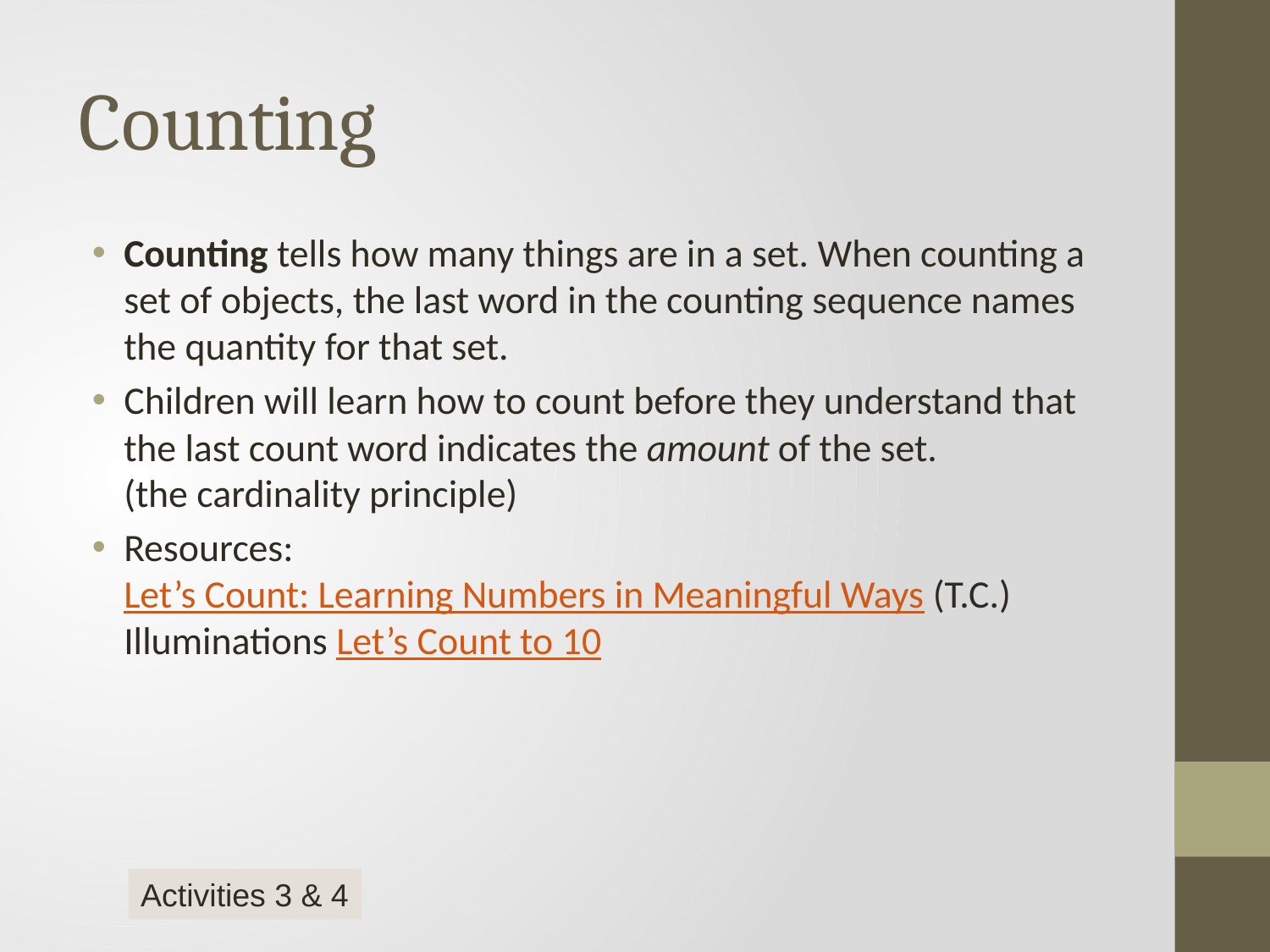

# Counting
Counting tells how many things are in a set. When counting a set of objects, the last word in the counting sequence names the quantity for that set.
Children will learn how to count before they understand that the last count word indicates the amount of the set.
(the cardinality principle)
Resources:
Let’s Count: Learning Numbers in Meaningful Ways (T.C.)
Illuminations Let’s Count to 10
Activities 3 & 4